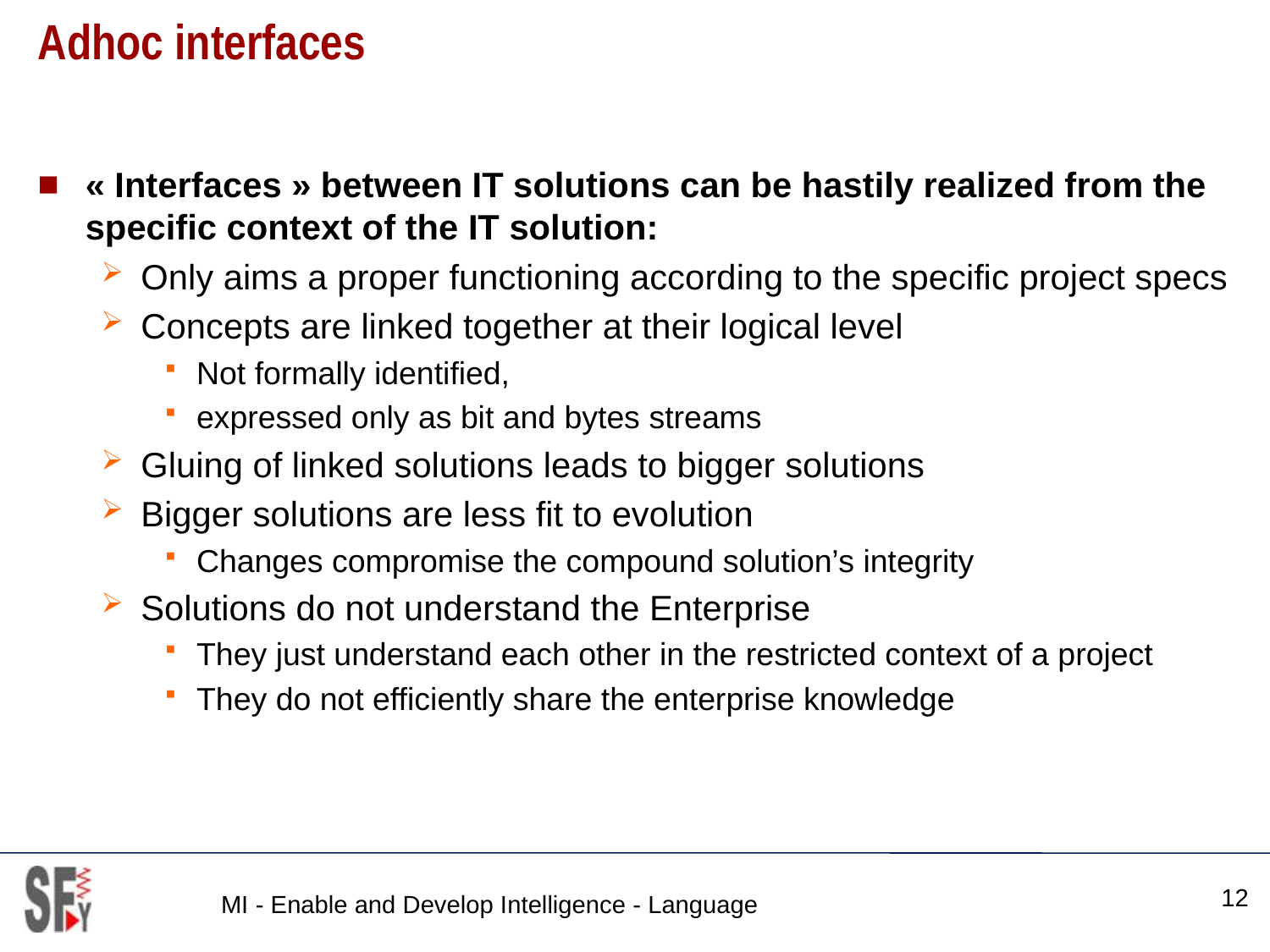

# Adhoc interfaces
« Interfaces » between IT solutions can be hastily realized from the specific context of the IT solution:
Only aims a proper functioning according to the specific project specs
Concepts are linked together at their logical level
Not formally identified,
expressed only as bit and bytes streams
Gluing of linked solutions leads to bigger solutions
Bigger solutions are less fit to evolution
Changes compromise the compound solution’s integrity
Solutions do not understand the Enterprise
They just understand each other in the restricted context of a project
They do not efficiently share the enterprise knowledge

12
MI - Enable and Develop Intelligence - Language